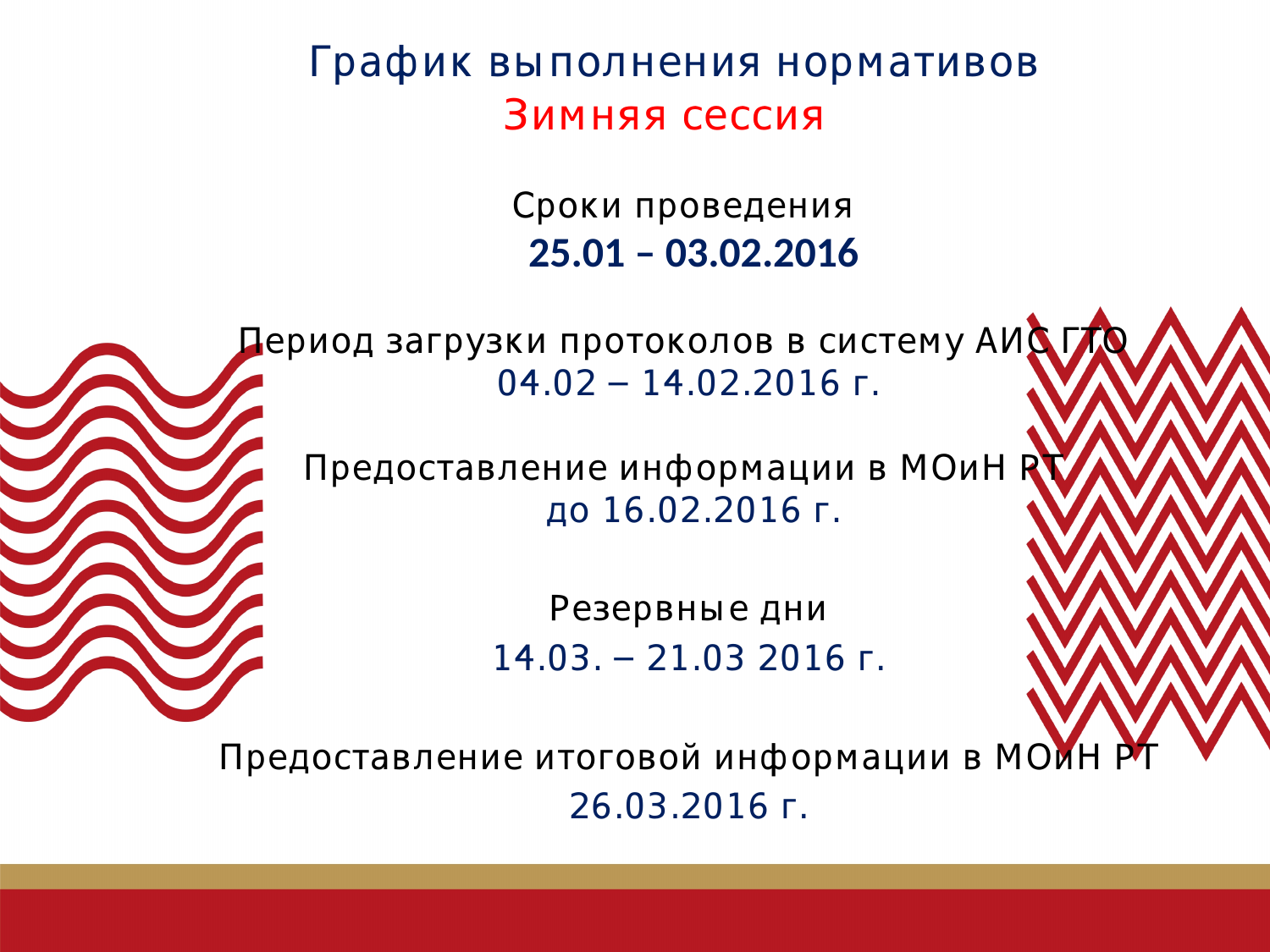

# График выполнения нормативов Зимняя сессия
Сроки проведения
 25.01 – 03.02.2016

Период загрузки протоколов в систему АИС ГТО
04.02 – 14.02.2016 г.

Предоставление информации в МОиН РТ
 до 16.02.2016 г.

Резервные дни
14.03. – 21.03 2016 г.

Предоставление итоговой информации в МОиН РТ
26.03.2016 г.